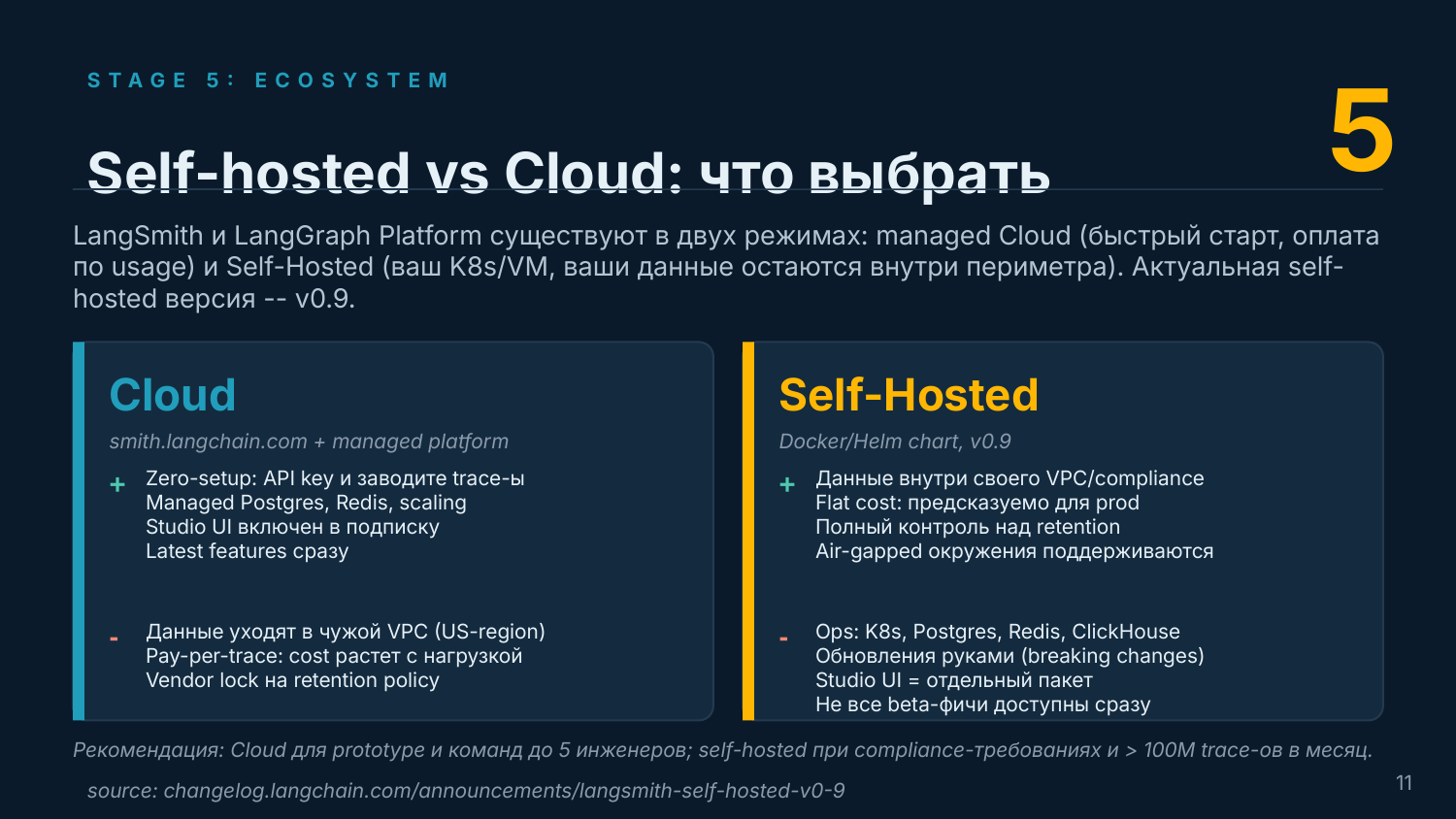

5
STAGE 5: ECOSYSTEM
Self-hosted vs Cloud: что выбрать

LangSmith и LangGraph Platform существуют в двух режимах: managed Cloud (быстрый старт, оплата по usage) и Self-Hosted (ваш K8s/VM, ваши данные остаются внутри периметра). Актуальная self-hosted версия -- v0.9.

Cloud
Self-Hosted
smith.langchain.com + managed platform
Docker/Helm chart, v0.9
+
Zero-setup: API key и заводите trace-ы
Managed Postgres, Redis, scaling
Studio UI включен в подписку
Latest features сразу

+
Данные внутри своего VPC/compliance
Flat cost: предсказуемо для prod
Полный контроль над retention
Air-gapped окружения поддерживаются

-
Данные уходят в чужой VPC (US-region)
Pay-per-trace: cost растет с нагрузкой
Vendor lock на retention policy

-
Ops: K8s, Postgres, Redis, ClickHouse
Обновления руками (breaking changes)
Studio UI = отдельный пакет
Не все beta-фичи доступны сразу

Рекомендация: Cloud для prototype и команд до 5 инженеров; self-hosted при compliance-требованиях и > 100M trace-ов в месяц.
11
source: changelog.langchain.com/announcements/langsmith-self-hosted-v0-9